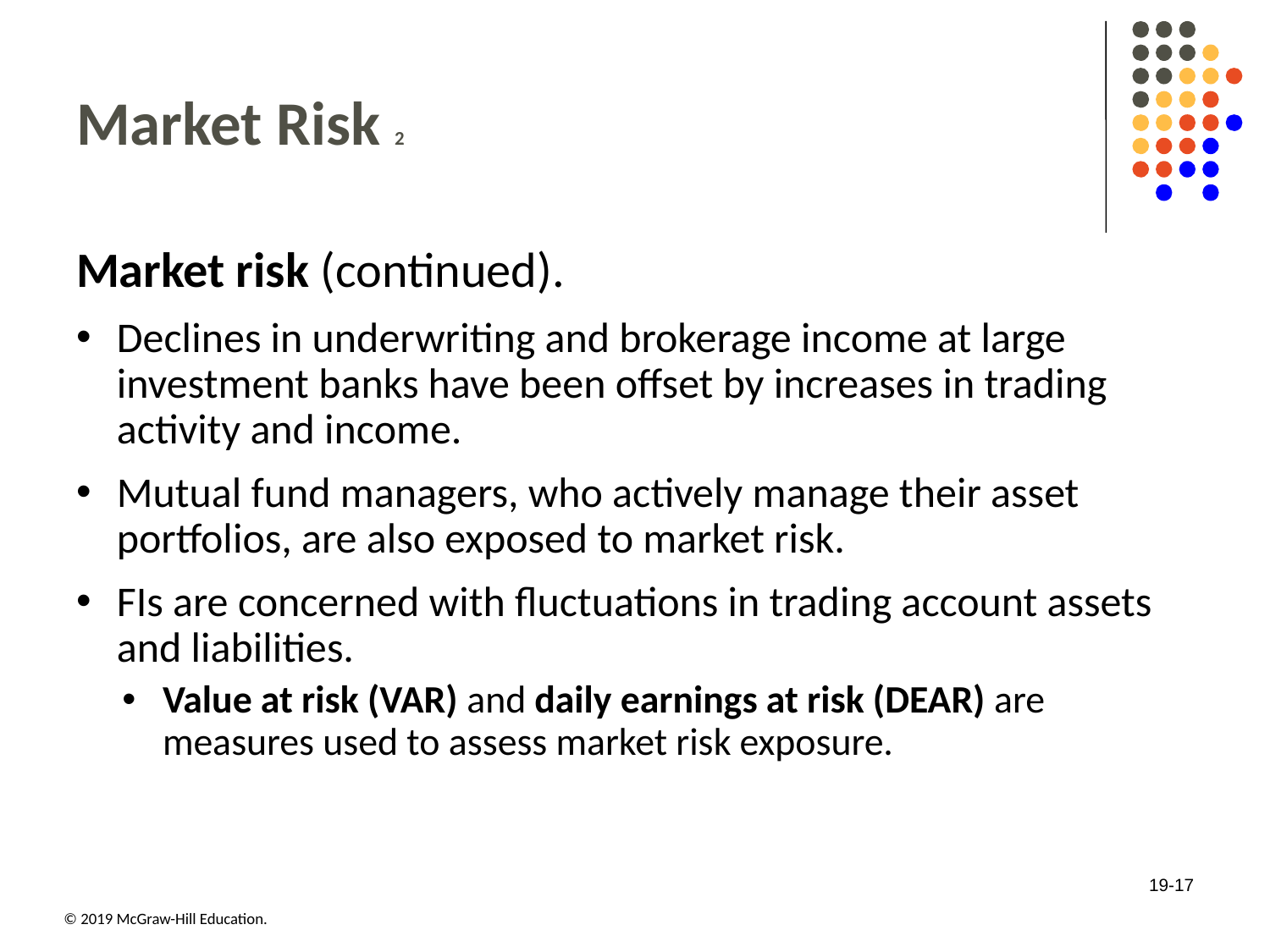

# Market Risk 2
Market risk (continued).
Declines in underwriting and brokerage income at large investment banks have been offset by increases in trading activity and income.
Mutual fund managers, who actively manage their asset portfolios, are also exposed to market risk.
FIs are concerned with fluctuations in trading account assets and liabilities.
Value at risk (VAR) and daily earnings at risk (DEAR) are measures used to assess market risk exposure.
19-17